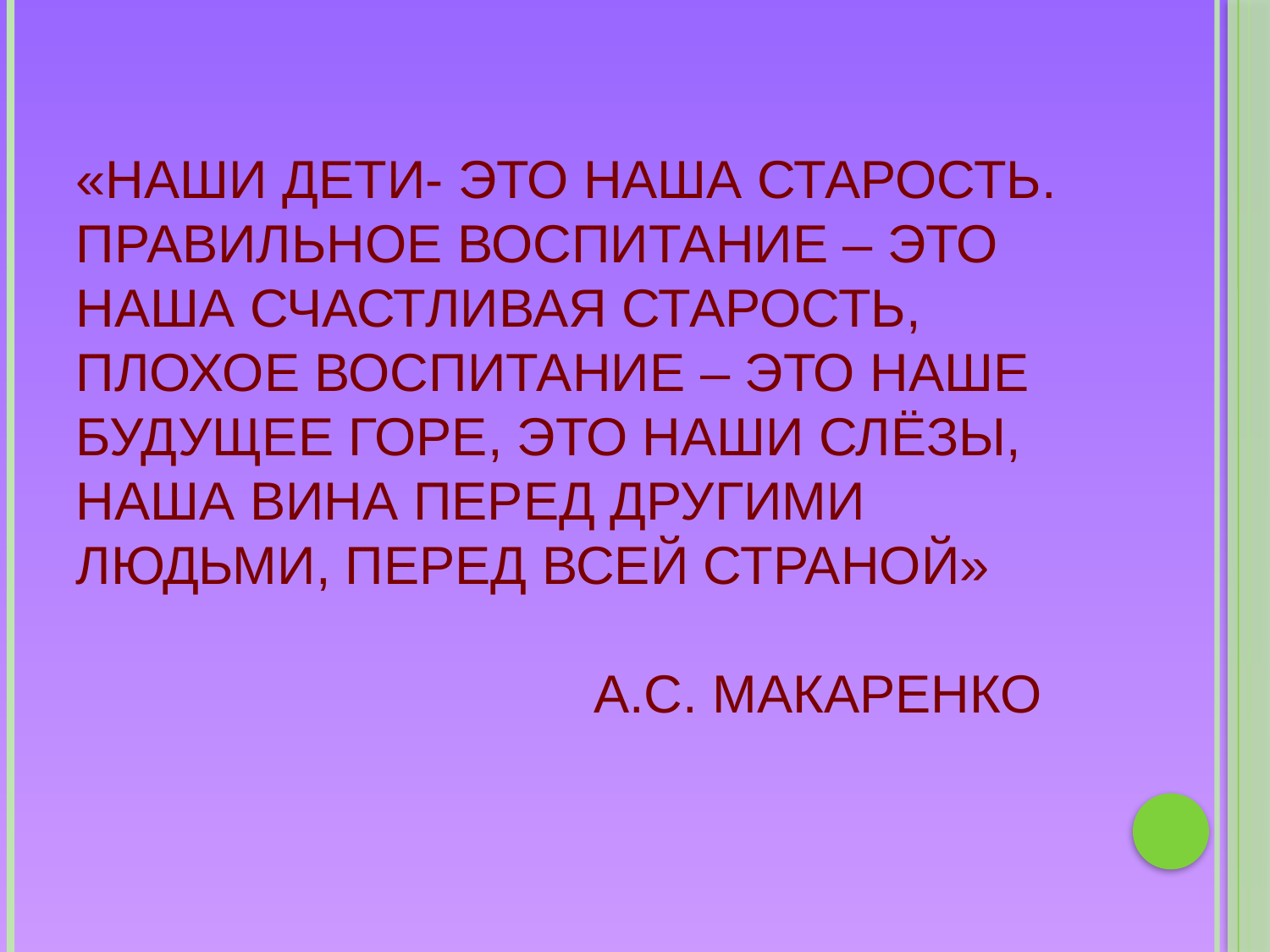

# «Наши дети- это наша старость. Правильное воспитание – это наша счастливая старость, плохое воспитание – это наше будущее горе, это наши слёзы, наша вина перед другими людьми, перед всей страной» А.С. Макаренко